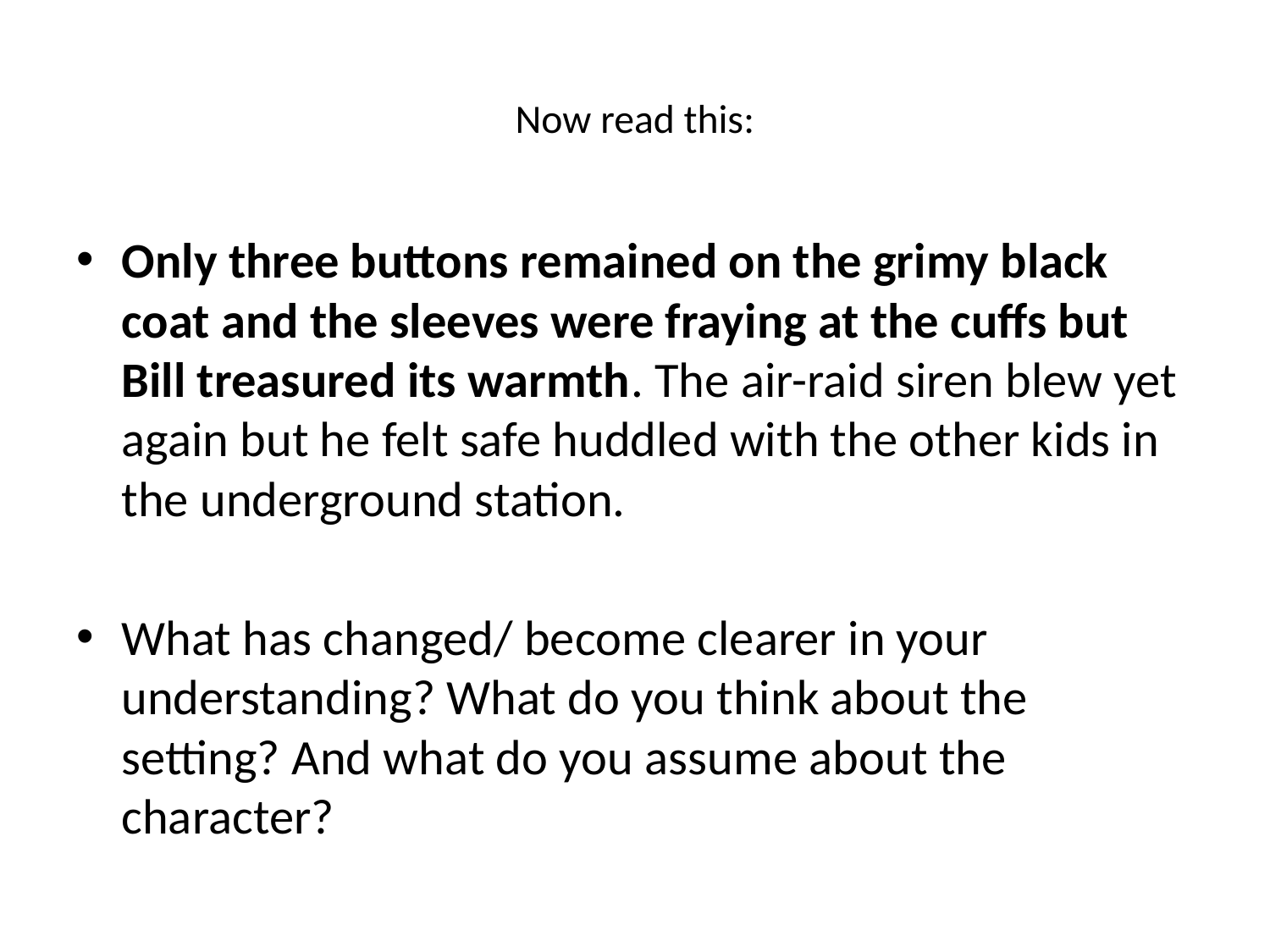

# Now read this:
Only three buttons remained on the grimy black coat and the sleeves were fraying at the cuffs but Bill treasured its warmth. The air-raid siren blew yet again but he felt safe huddled with the other kids in the underground station.

What has changed/ become clearer in your understanding? What do you think about the setting? And what do you assume about the character?